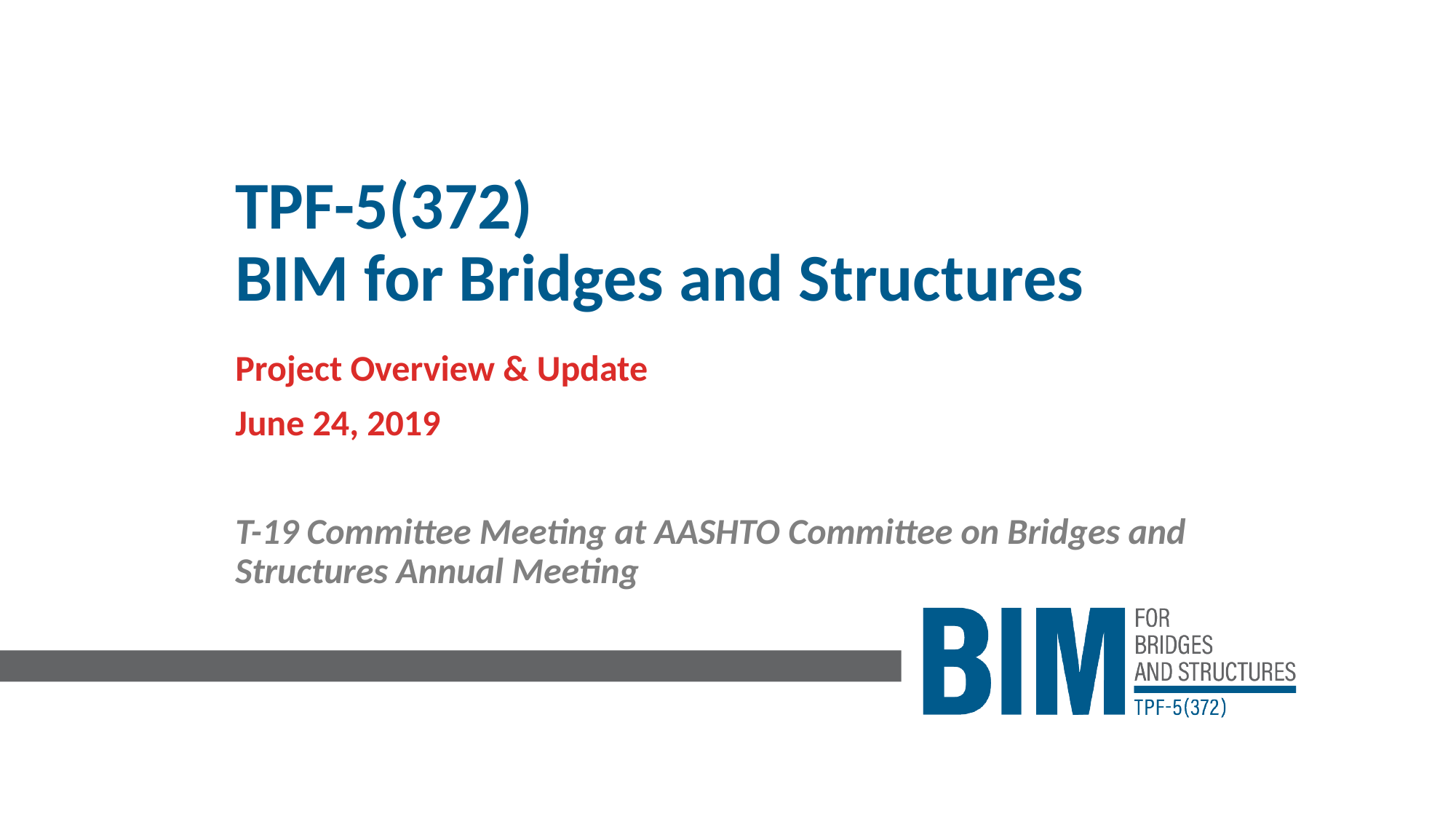

# TPF-5(372) BIM for Bridges and Structures
Project Overview & Update
June 24, 2019

T-19 Committee Meeting at AASHTO Committee on Bridges and Structures Annual Meeting